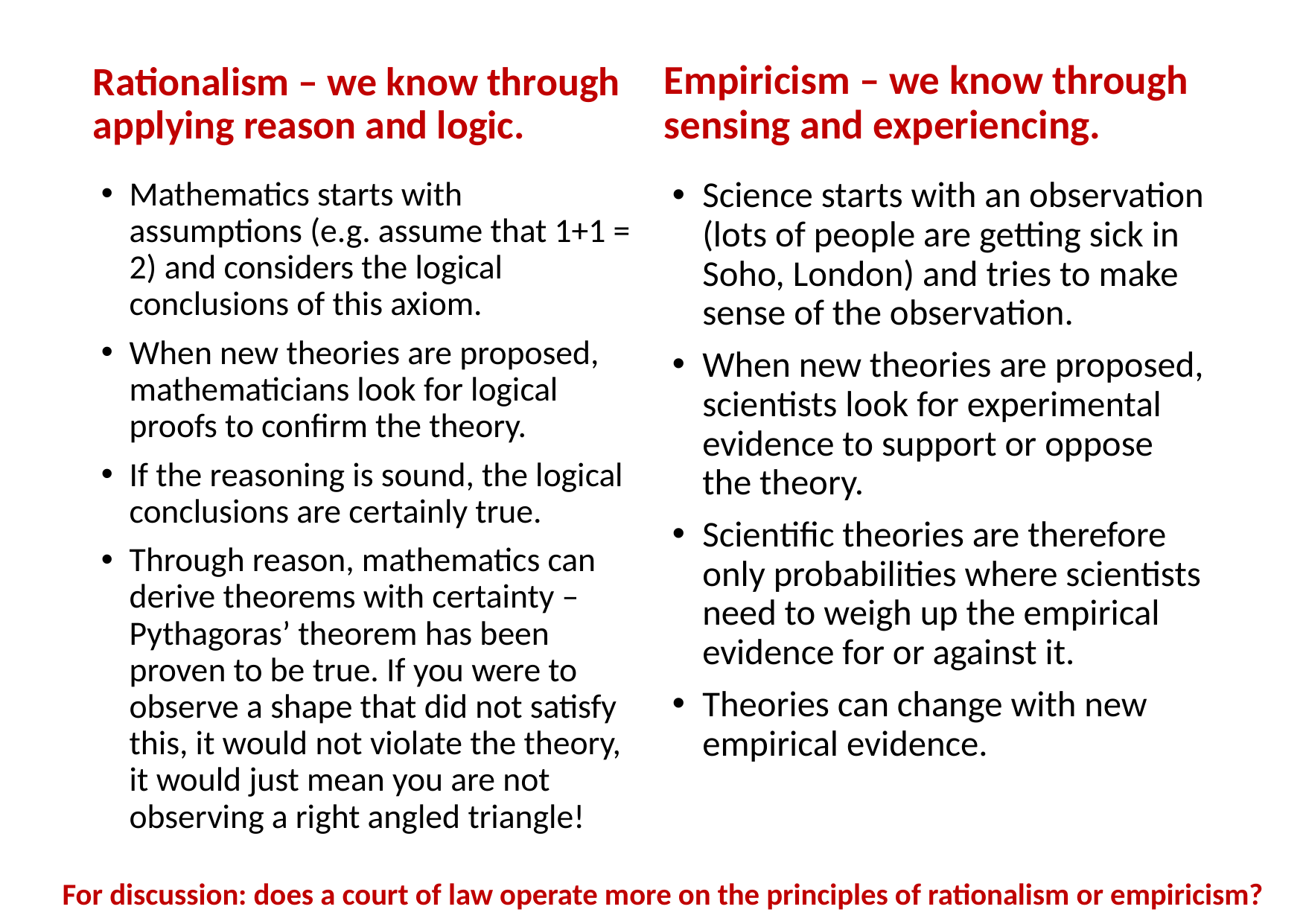

Rationalism – we know through applying reason and logic.
Empiricism – we know through sensing and experiencing.
Mathematics starts with assumptions (e.g. assume that 1+1 = 2) and considers the logical conclusions of this axiom.
When new theories are proposed, mathematicians look for logical proofs to confirm the theory.
If the reasoning is sound, the logical conclusions are certainly true.
Through reason, mathematics can derive theorems with certainty – Pythagoras’ theorem has been proven to be true. If you were to observe a shape that did not satisfy this, it would not violate the theory, it would just mean you are not observing a right angled triangle!
Science starts with an observation (lots of people are getting sick in Soho, London) and tries to make sense of the observation.
When new theories are proposed, scientists look for experimental evidence to support or oppose the theory.
Scientific theories are therefore only probabilities where scientists need to weigh up the empirical evidence for or against it.
Theories can change with new empirical evidence.
For discussion: does a court of law operate more on the principles of rationalism or empiricism?